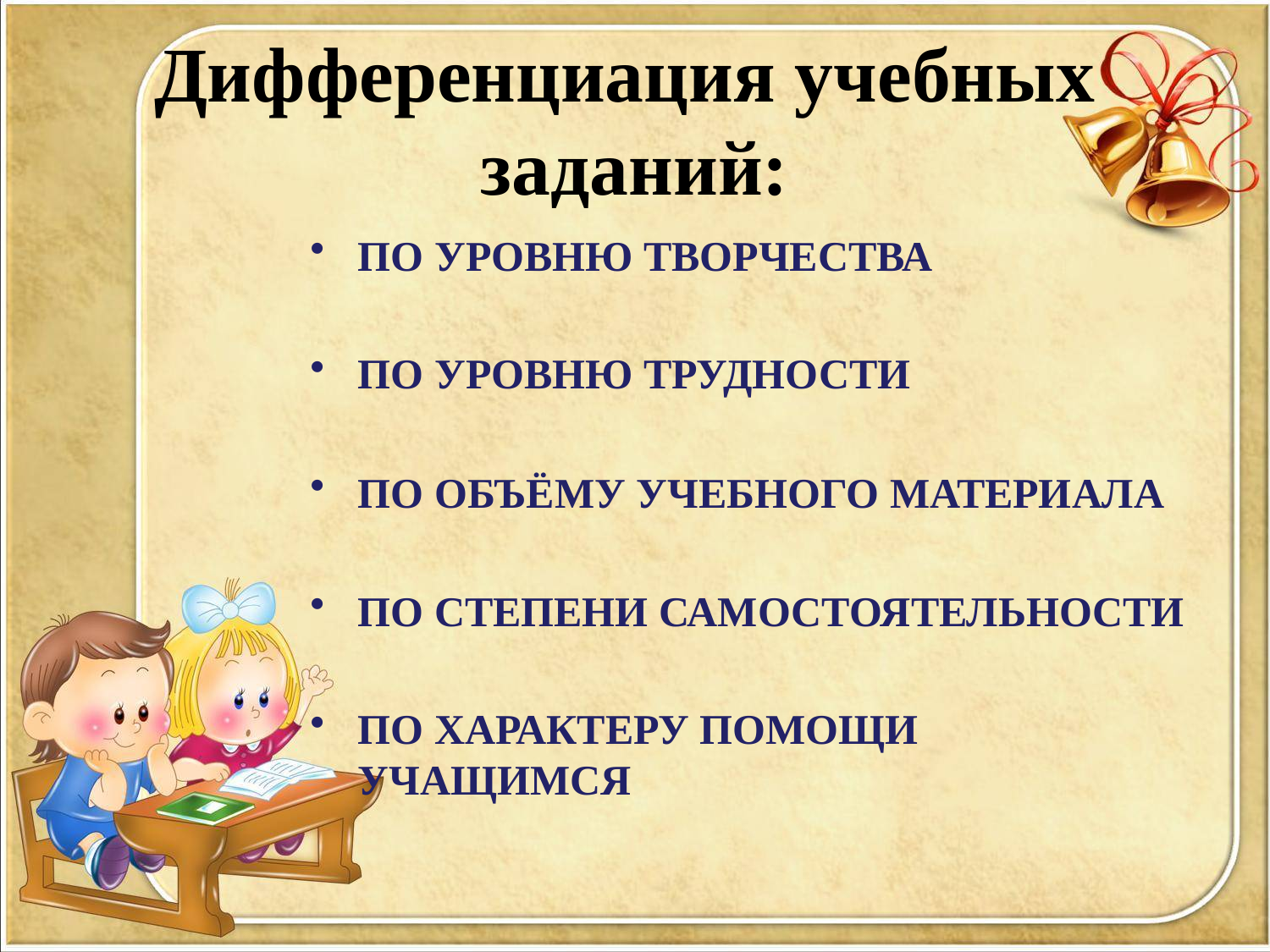

# Дифференциация учебных  заданий:
ПО УРОВНЮ ТВОРЧЕСТВА

ПО УРОВНЮ ТРУДНОСТИ

ПО ОБЪЁМУ УЧЕБНОГО МАТЕРИАЛА

ПО СТЕПЕНИ САМОСТОЯТЕЛЬНОСТИ

ПО ХАРАКТЕРУ ПОМОЩИ УЧАЩИМСЯ